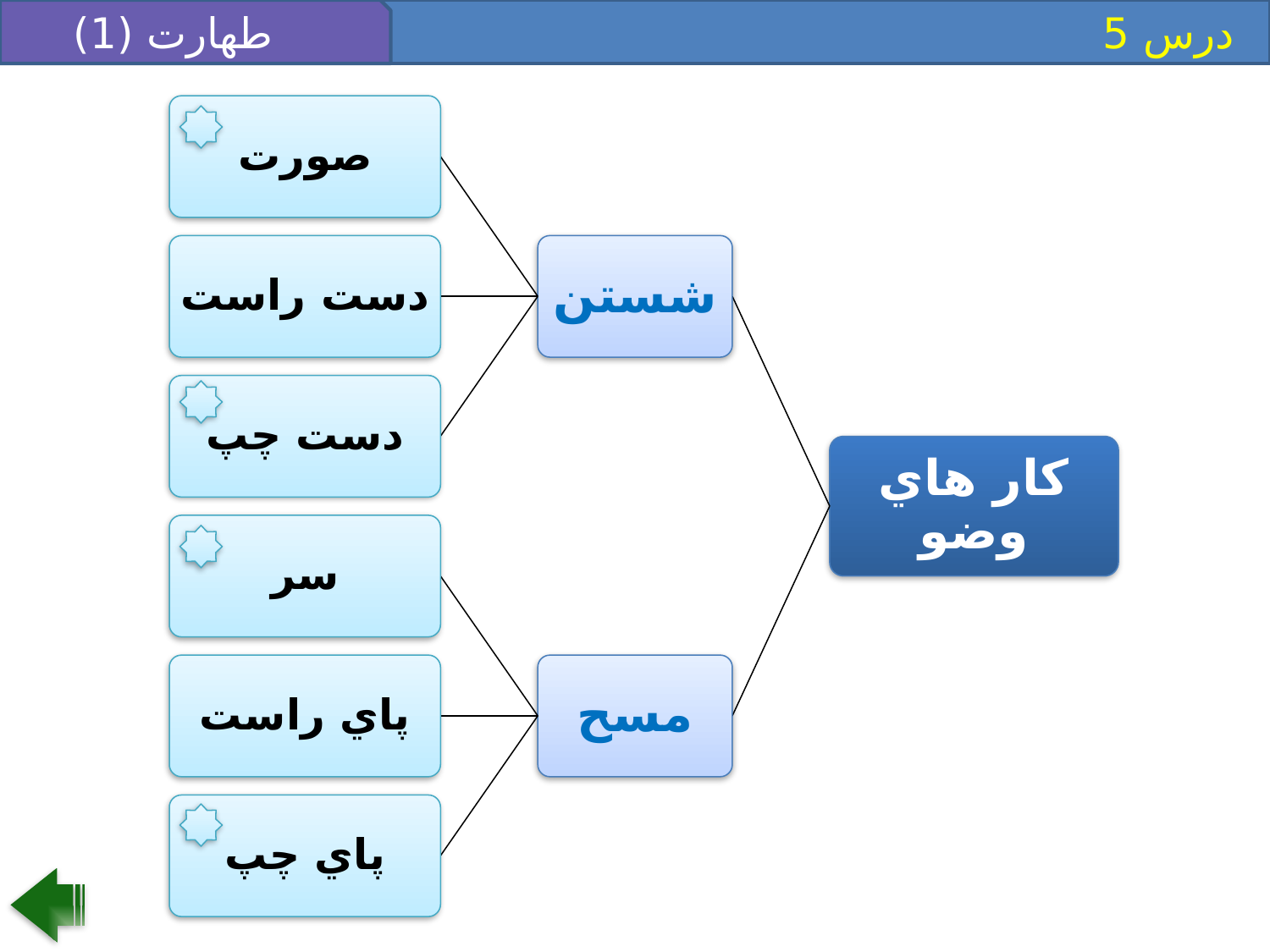

طهارت (1)
 درس 5
صورت

دست راست

شستن

دست چپ

کار هاي وضو

مسح
سر

پاي راست

پاي چپ